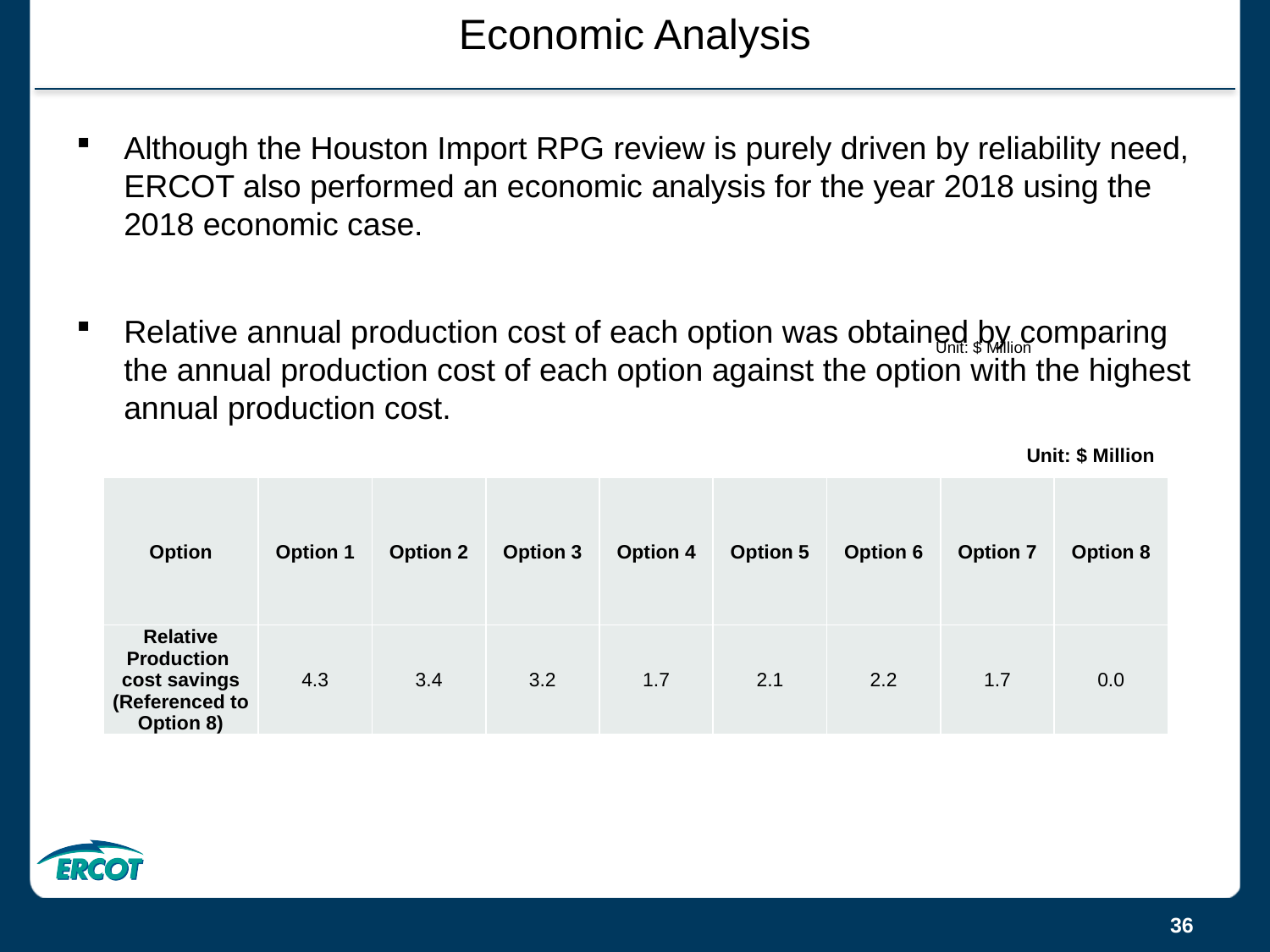

# Economic Analysis
Although the Houston Import RPG review is purely driven by reliability need, ERCOT also performed an economic analysis for the year 2018 using the 2018 economic case.

Relative annual production cost of each option was obtained by comparing the annual production cost of each option against the option with the highest annual production cost.

		Unit: $ Million
Unit: $ Million
| Option | Option 1 | Option 2 | Option 3 | Option 4 | Option 5 | Option 6 | Option 7 | Option 8 |
| --- | --- | --- | --- | --- | --- | --- | --- | --- |
| Relative Production cost savings (Referenced to Option 8) | 4.3 | 3.4 | 3.2 | 1.7 | 2.1 | 2.2 | 1.7 | 0.0 |
36